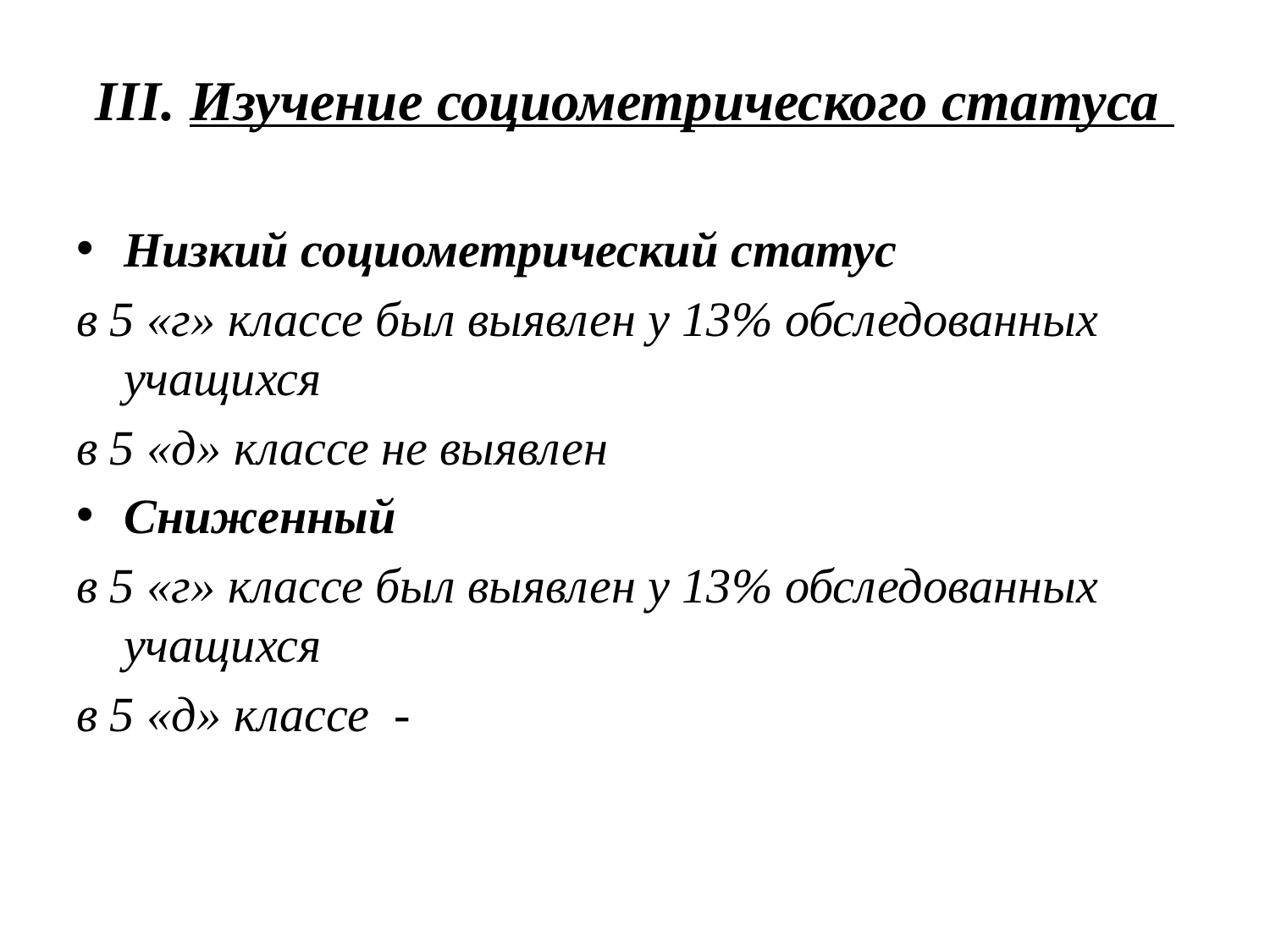

# III. Изучение социометрического статуса
Низкий социометрический статус
в 5 «г» классе был выявлен у 13% обследованных учащихся
в 5 «д» классе не выявлен
Сниженный
в 5 «г» классе был выявлен у 13% обследованных учащихся
в 5 «д» классе  -